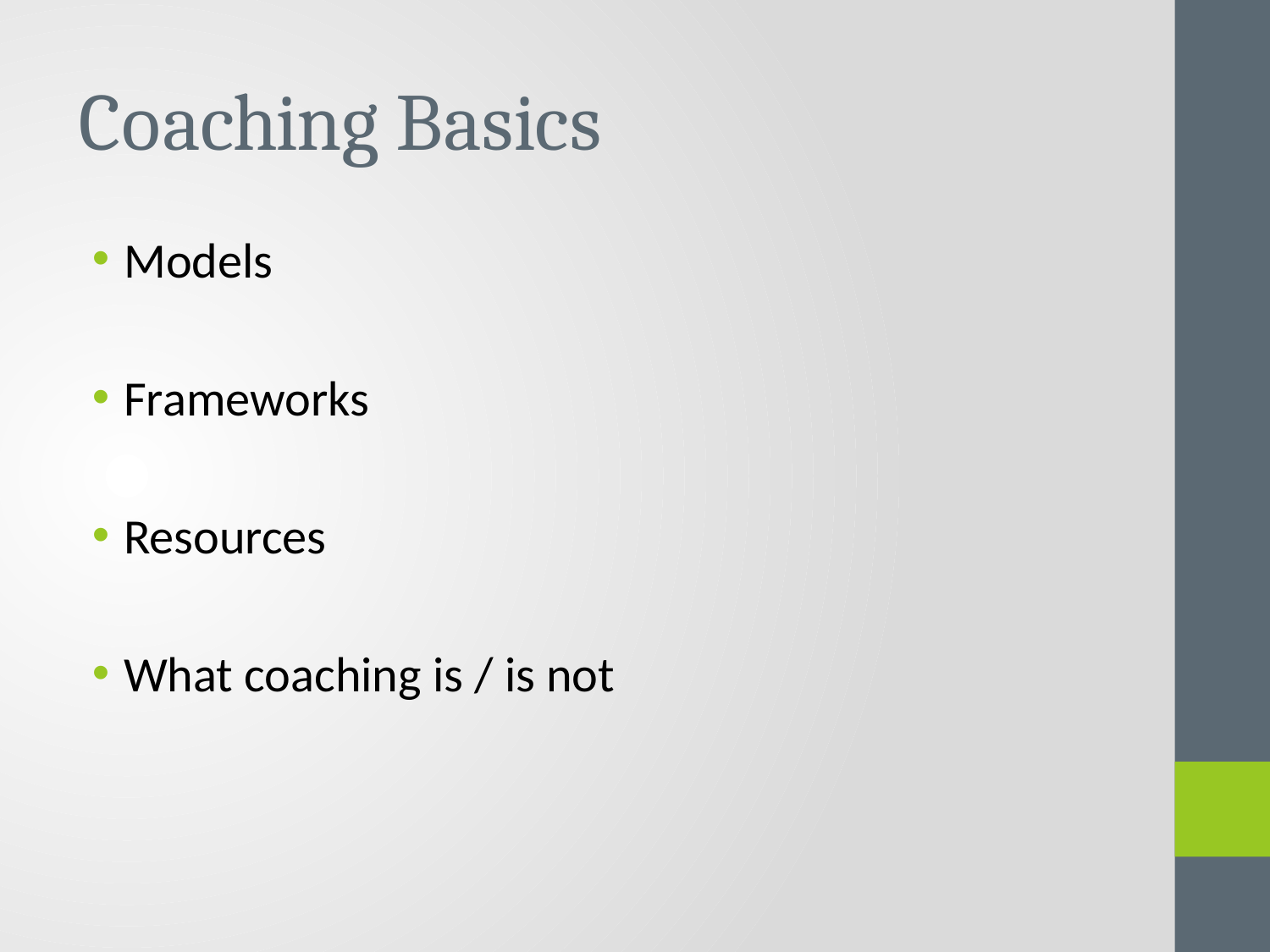

# Coaching Basics
Models

Frameworks

Resources

What coaching is / is not